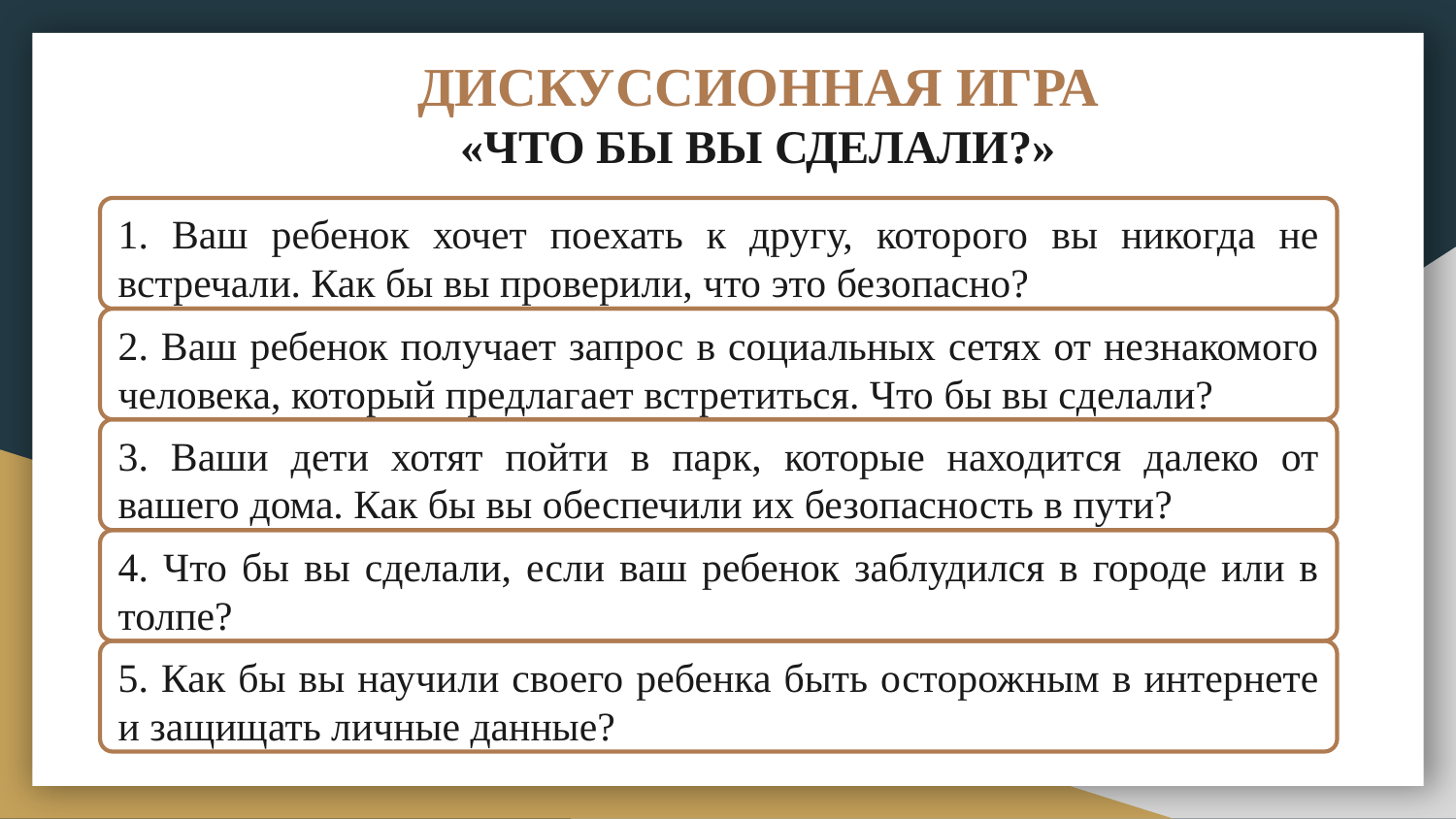

# ДИСКУССИОННАЯ ИГРА «ЧТО БЫ ВЫ СДЕЛАЛИ?»
1. Ваш ребенок хочет поехать к другу, которого вы никогда не встречали. Как бы вы проверили, что это безопасно?

2. Ваш ребенок получает запрос в социальных сетях от незнакомого человека, который предлагает встретиться. Что бы вы сделали?

3. Ваши дети хотят пойти в парк, которые находится далеко от вашего дома. Как бы вы обеспечили их безопасность в пути?

4. Что бы вы сделали, если ваш ребенок заблудился в городе или в толпе?

5. Как бы вы научили своего ребенка быть осторожным в интернете и защищать личные данные?